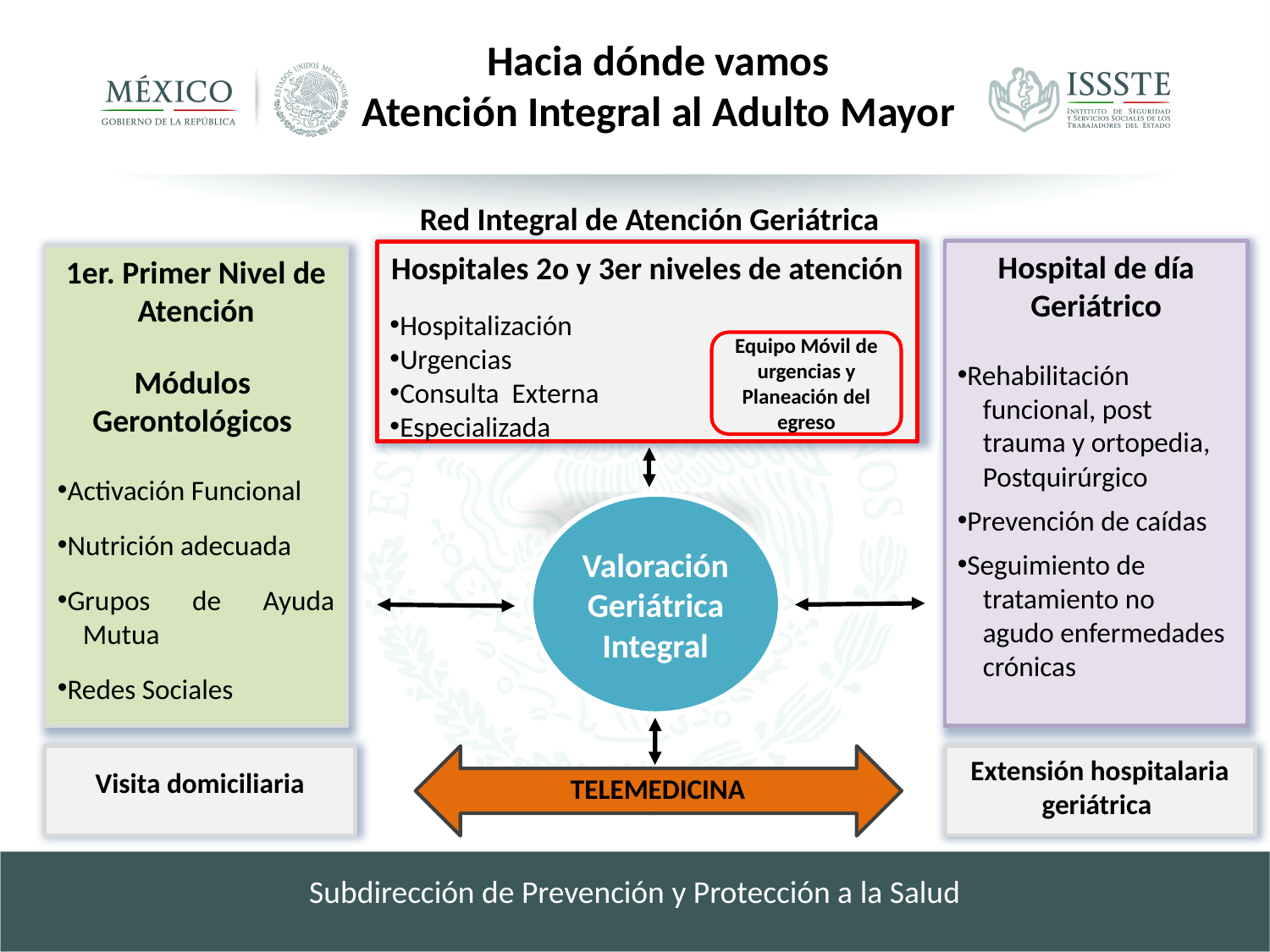

# Hacia dónde vamos Atención Integral al Adulto Mayor
Red Integral de Atención Geriátrica
Hospital de día Geriátrico

Rehabilitación
    funcional, post
    trauma y ortopedia,
    Postquirúrgico
Prevención de caídas
Seguimiento de
    tratamiento no
    agudo enfermedades
    crónicas
Hospitales 2o y 3er niveles de atención
Hospitalización
Urgencias
Consulta  Externa
Especializada
1er. Primer Nivel de Atención

Módulos  Gerontológicos

Activación Funcional
Nutrición adecuada
Grupos de Ayuda
    Mutua
Redes Sociales
Equipo Móvil de urgencias y
Planeación del egreso
Valoración Geriátrica Integral

Visita domiciliaria

TELEMEDICINA
Extensión hospitalaria geriátrica
Subdirección de Prevención y Protección a la Salud